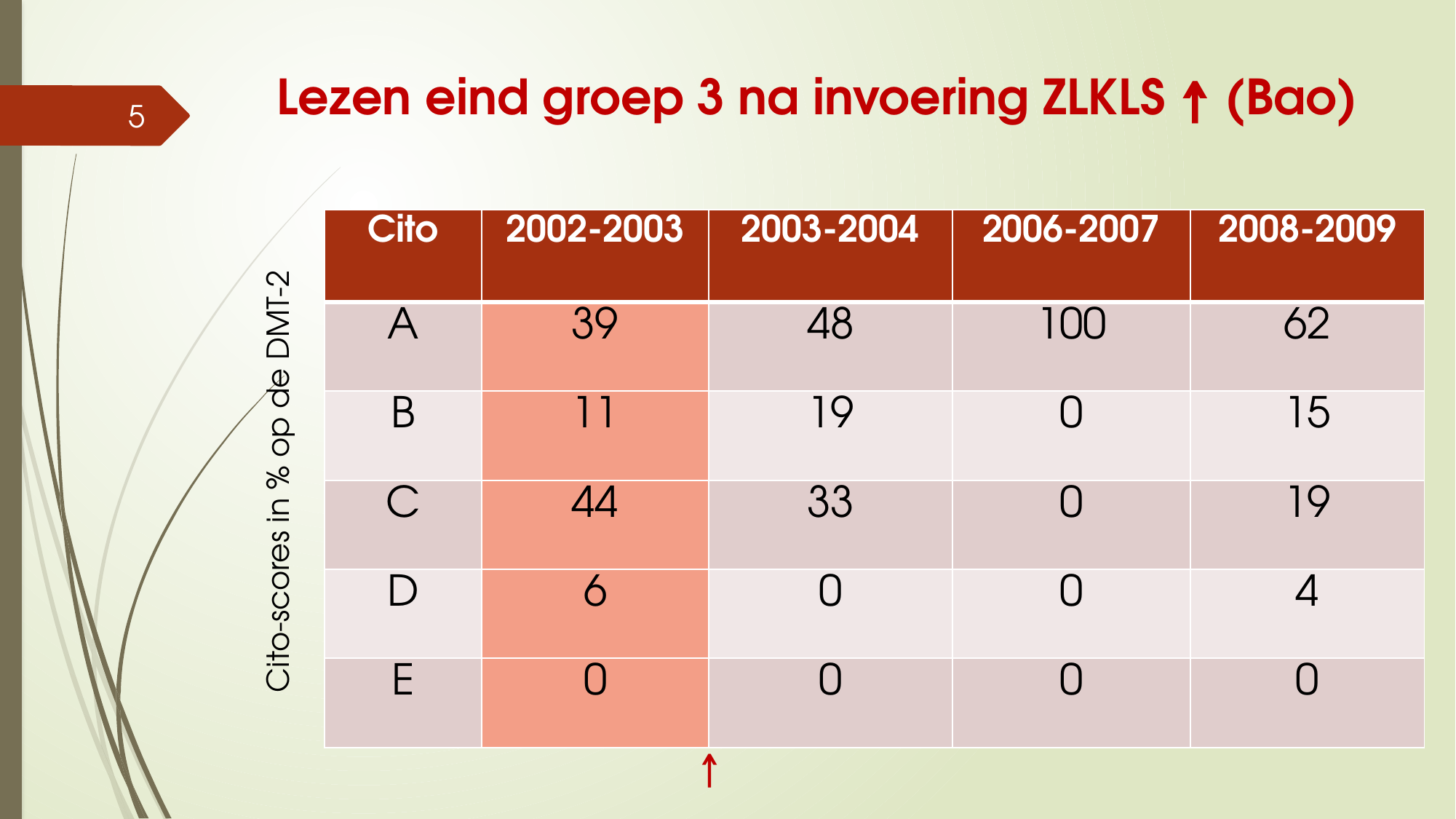

# Lezen eind groep 3 na invoering ZLKLS ↑ (Bao)
5
| Cito | 2002-2003 | 2003-2004 | 2006-2007 | 2008-2009 |
| --- | --- | --- | --- | --- |
| A | 39 | 48 | 100 | 62 |
| B | 11 | 19 | 0 | 15 |
| C | 44 | 33 | 0 | 19 |
| D | 6 | 0 | 0 | 4 |
| E | 0 | 0 | 0 | 0 |
Cito-scores in % op de DMT-2
↓